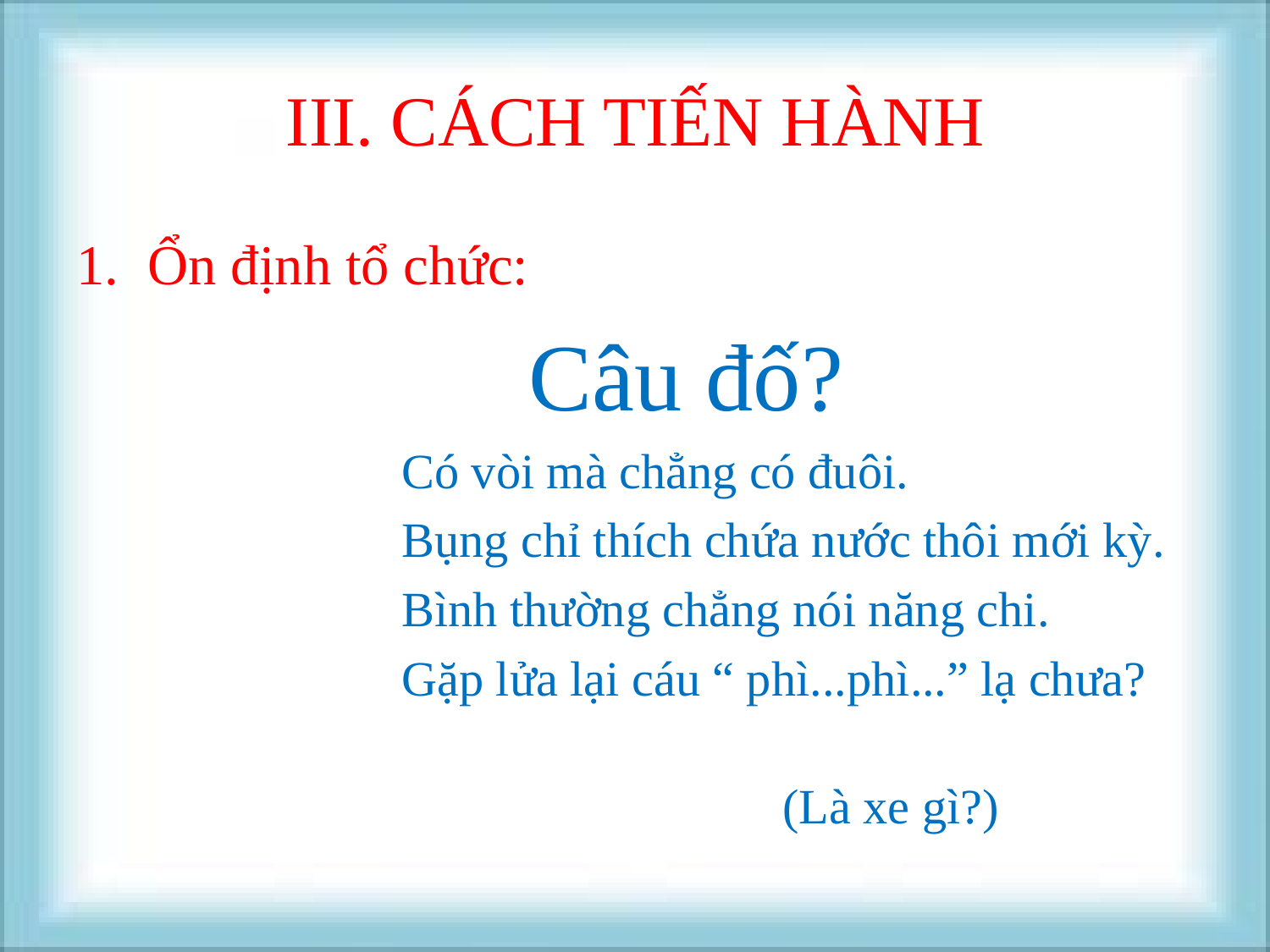

# III. CÁCH TIẾN HÀNH
Ổn định tổ chức:
				Câu đố?
			Có vòi mà chẳng có đuôi.
			Bụng chỉ thích chứa nước thôi mới kỳ.
			Bình thường chẳng nói năng chi.
			Gặp lửa lại cáu “ phì...phì...” lạ chưa?
														(Là xe gì?)